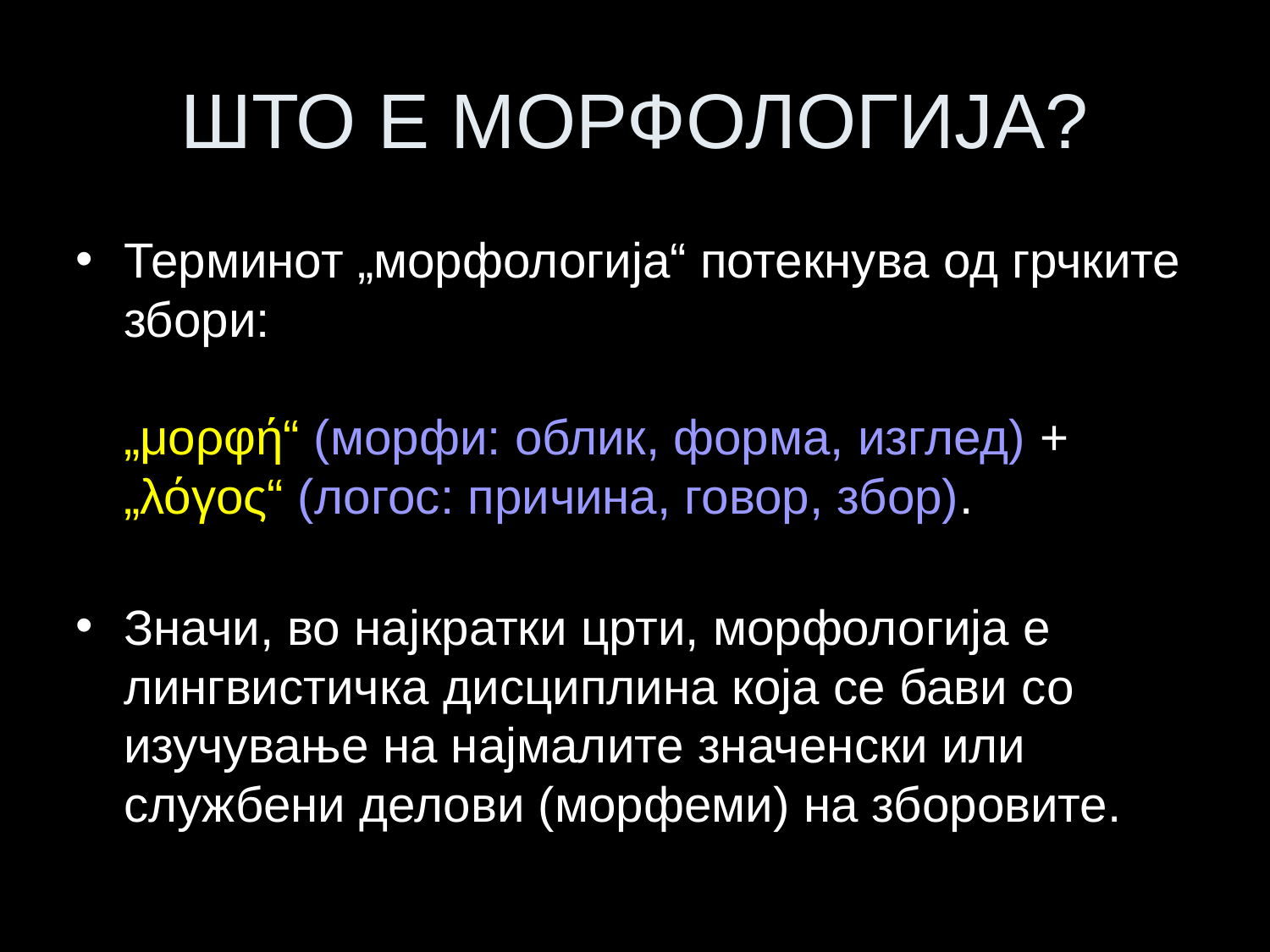

# ШТО Е МОРФОЛОГИЈА?
Терминот „морфологија“ потекнува од грчките збори:
„μορφή“ (морфи: облик, форма, изглед) + „λόγος“ (логос: причина, говор, збор).
Значи, во најкратки црти, морфологија е лингвистичка дисциплина која се бави со изучување на најмалите значенски или службени делови (морфеми) на зборовите.